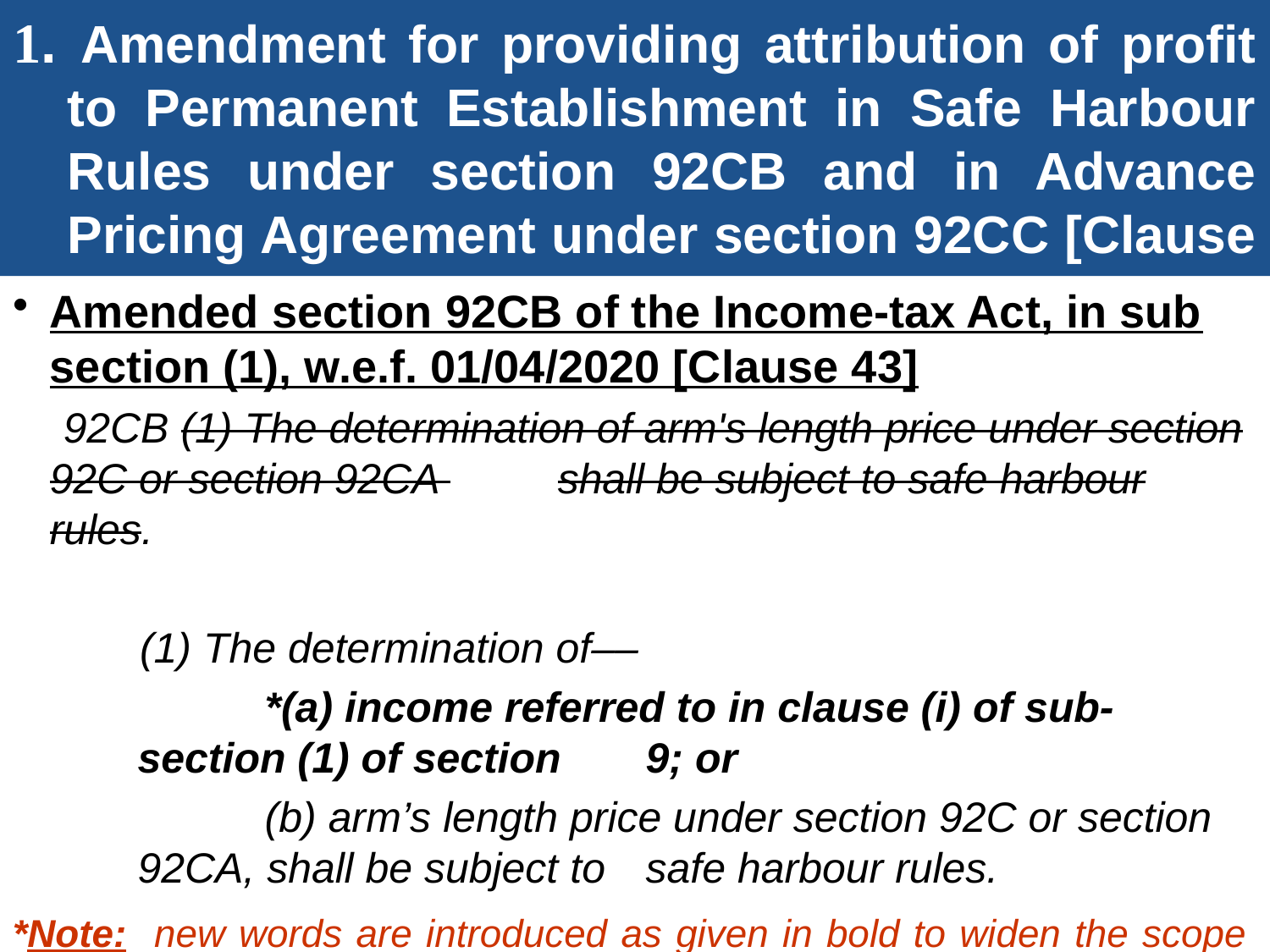

# 1. Amendment for providing attribution of profit to Permanent Establishment in Safe Harbour Rules under section 92CB and in Advance Pricing Agreement under section 92CC [Clause 43 & 44]
Amended section 92CB of the Income-tax Act, in sub section (1), w.e.f. 01/04/2020 [Clause 43]
92CB (1) The determination of arm's length price under section 92C or section 92CA 	shall be subject to safe harbour rules.

	(1) The determination of––
		*(a) income referred to in clause (i) of sub-section (1) of section 	9; or
		(b) arm’s length price under section 92C or section 92CA, shall be subject to 	safe harbour rules.

95
*Note:  new words are introduced as given in bold to widen the scope of the section.